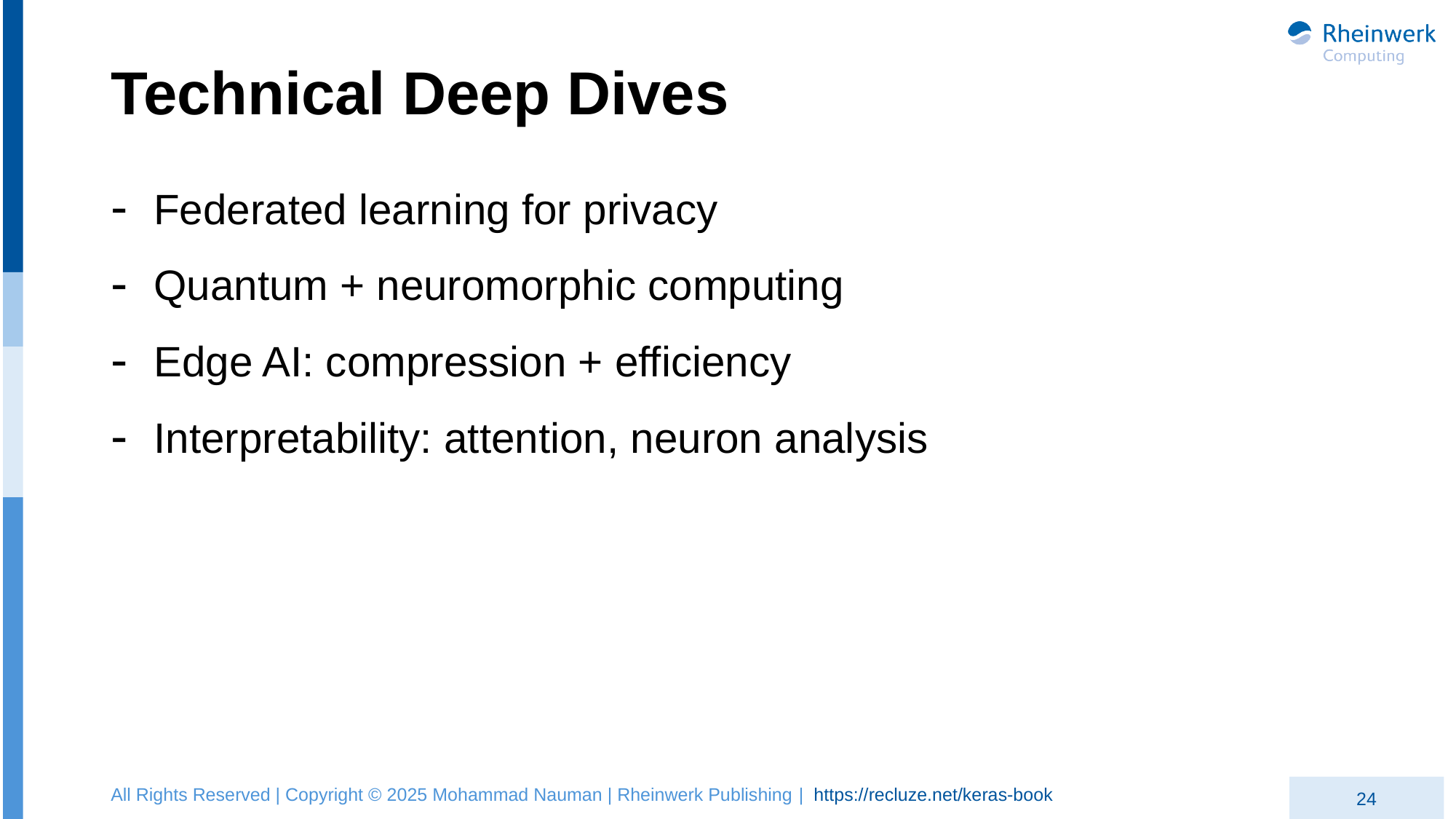

# Technical Deep Dives
Federated learning for privacy
Quantum + neuromorphic computing
Edge AI: compression + efficiency
Interpretability: attention, neuron analysis